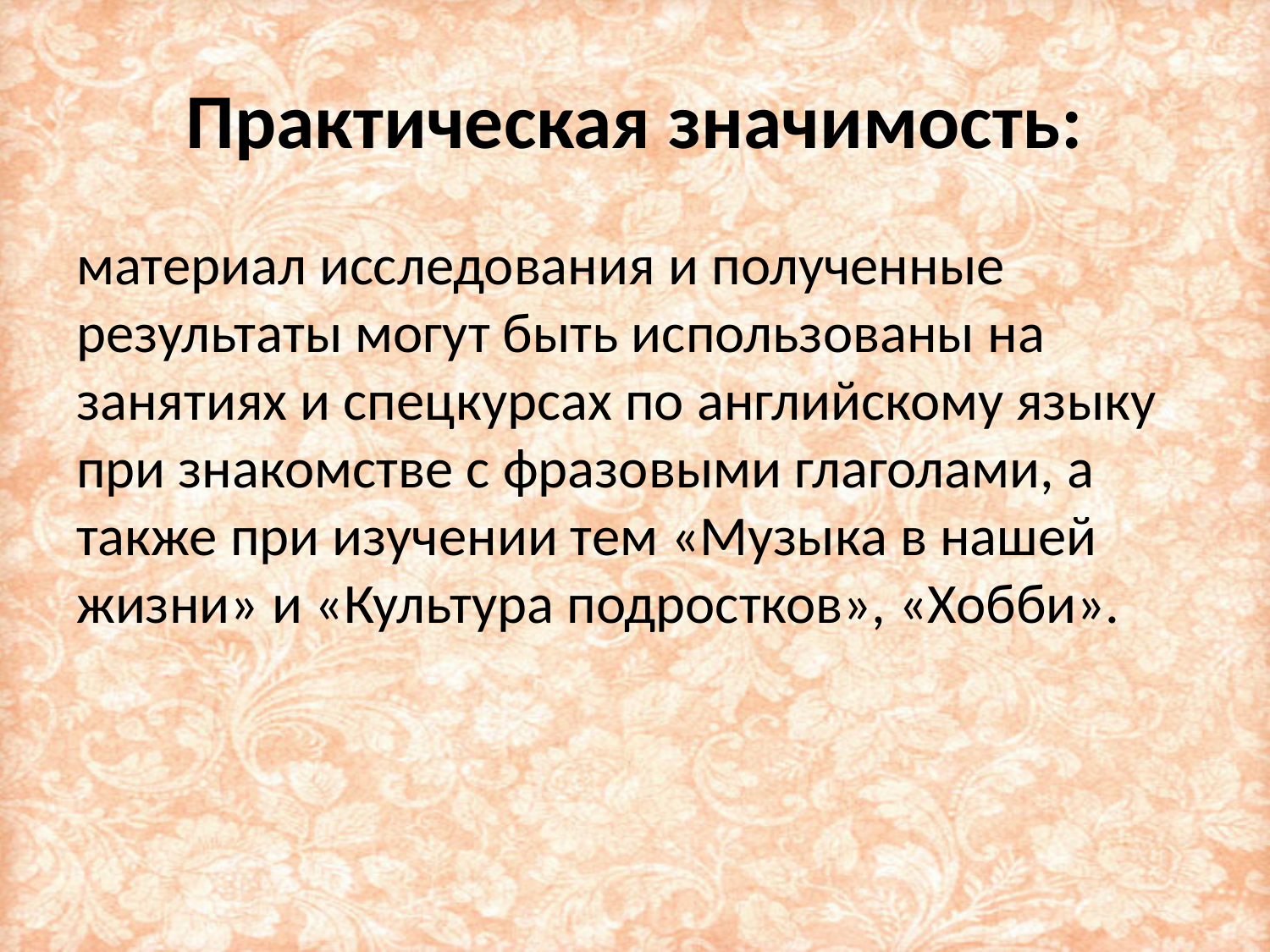

# Практическая значимость:
материал исследования и полученные результаты могут быть использованы на занятиях и спецкурсах по английскому языку при знакомстве с фразовыми глаголами, а также при изучении тем «Музыка в нашей жизни» и «Культура подростков», «Хобби».